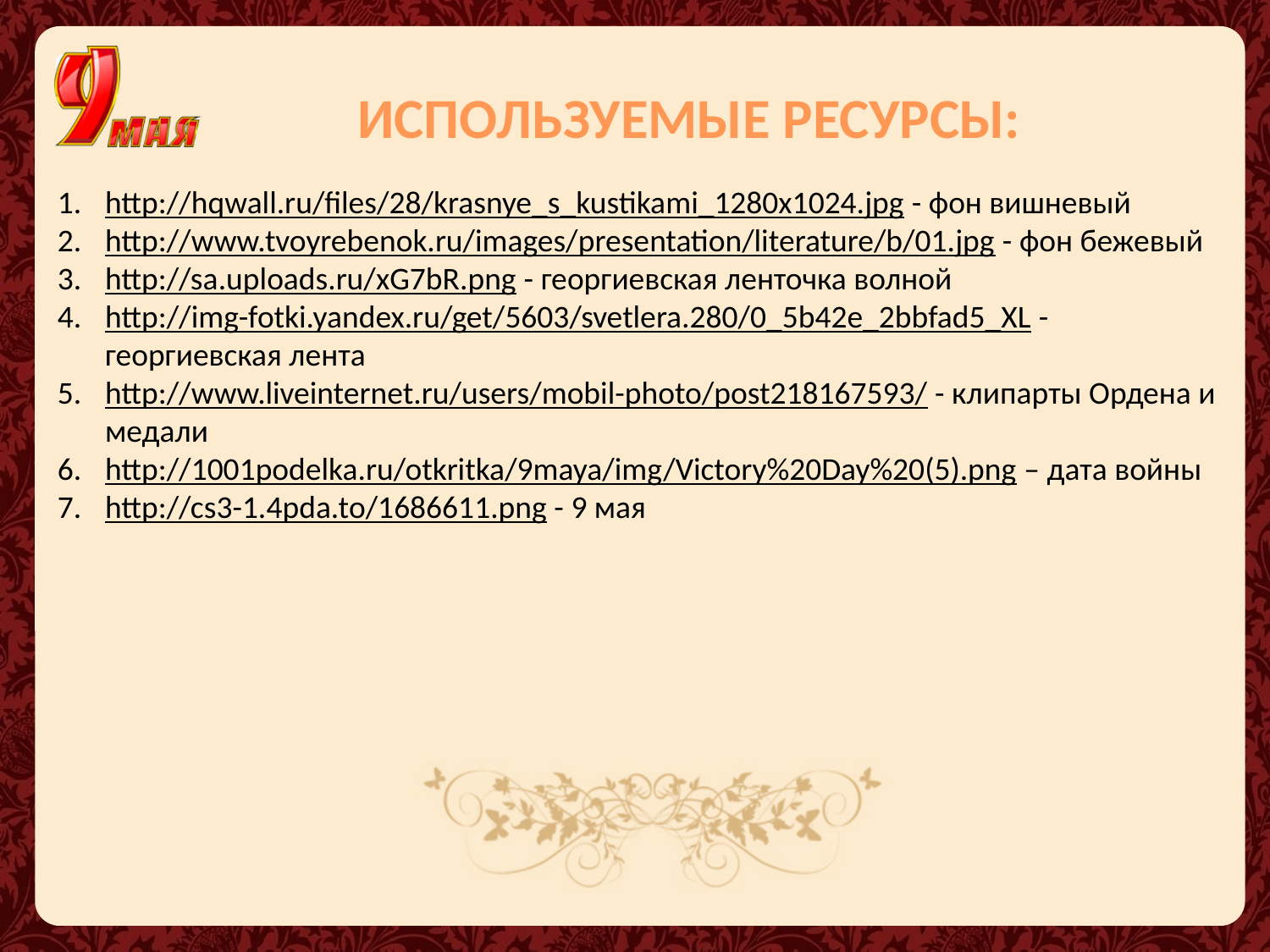

ИСПОЛЬЗУЕМЫЕ РЕСУРСЫ:
http://hqwall.ru/files/28/krasnye_s_kustikami_1280x1024.jpg - фон вишневый
http://www.tvoyrebenok.ru/images/presentation/literature/b/01.jpg - фон бежевый
http://sa.uploads.ru/xG7bR.png - георгиевская ленточка волной
http://img-fotki.yandex.ru/get/5603/svetlera.280/0_5b42e_2bbfad5_XL - георгиевская лента
http://www.liveinternet.ru/users/mobil-photo/post218167593/ - клипарты Ордена и медали
http://1001podelka.ru/otkritka/9maya/img/Victory%20Day%20(5).png – дата войны
http://cs3-1.4pda.to/1686611.png - 9 мая